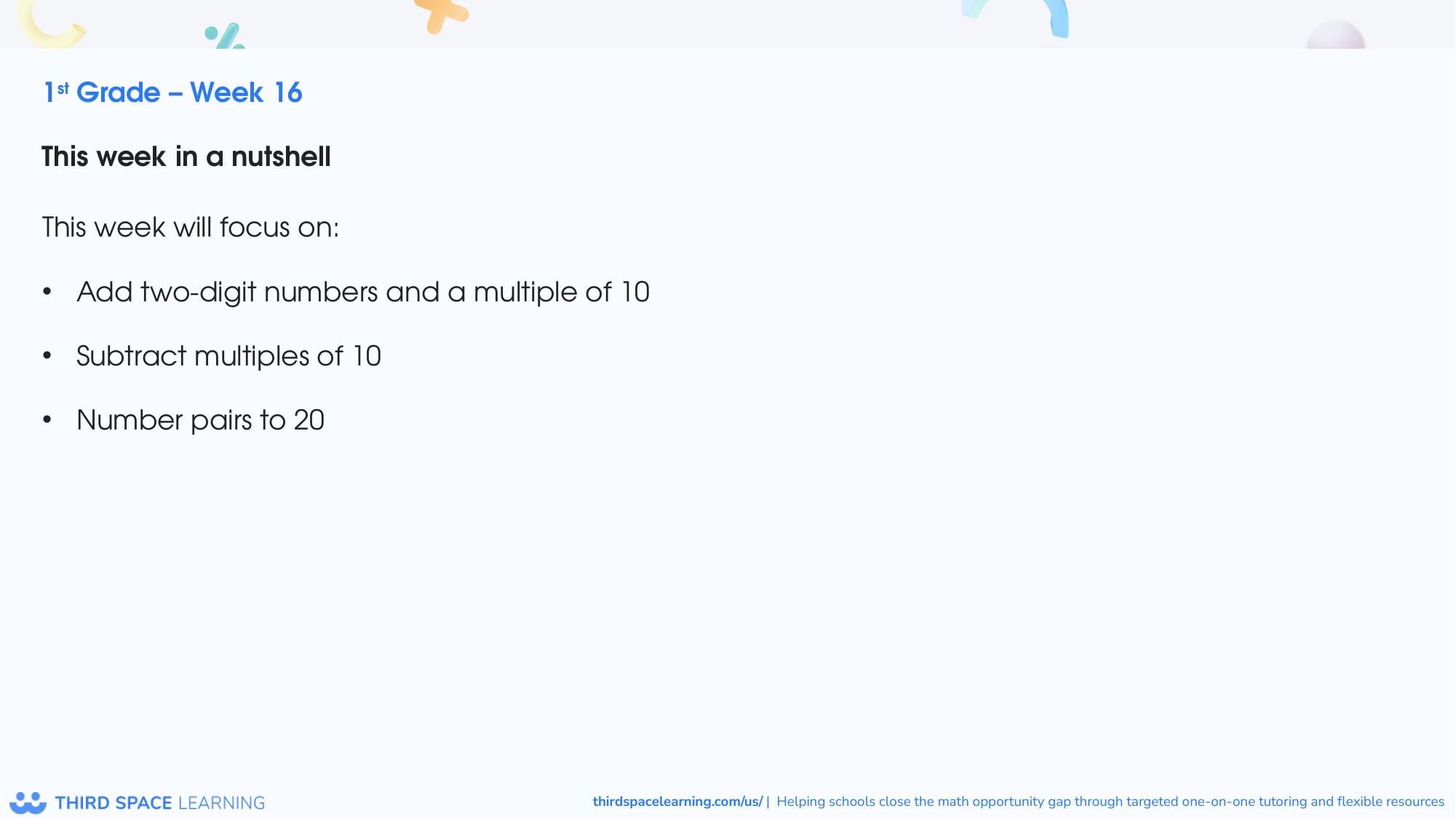

1st Grade – Week 16
This week in a nutshell
This week will focus on:
Add two-digit numbers and a multiple of 10
Subtract multiples of 10
Number pairs to 20